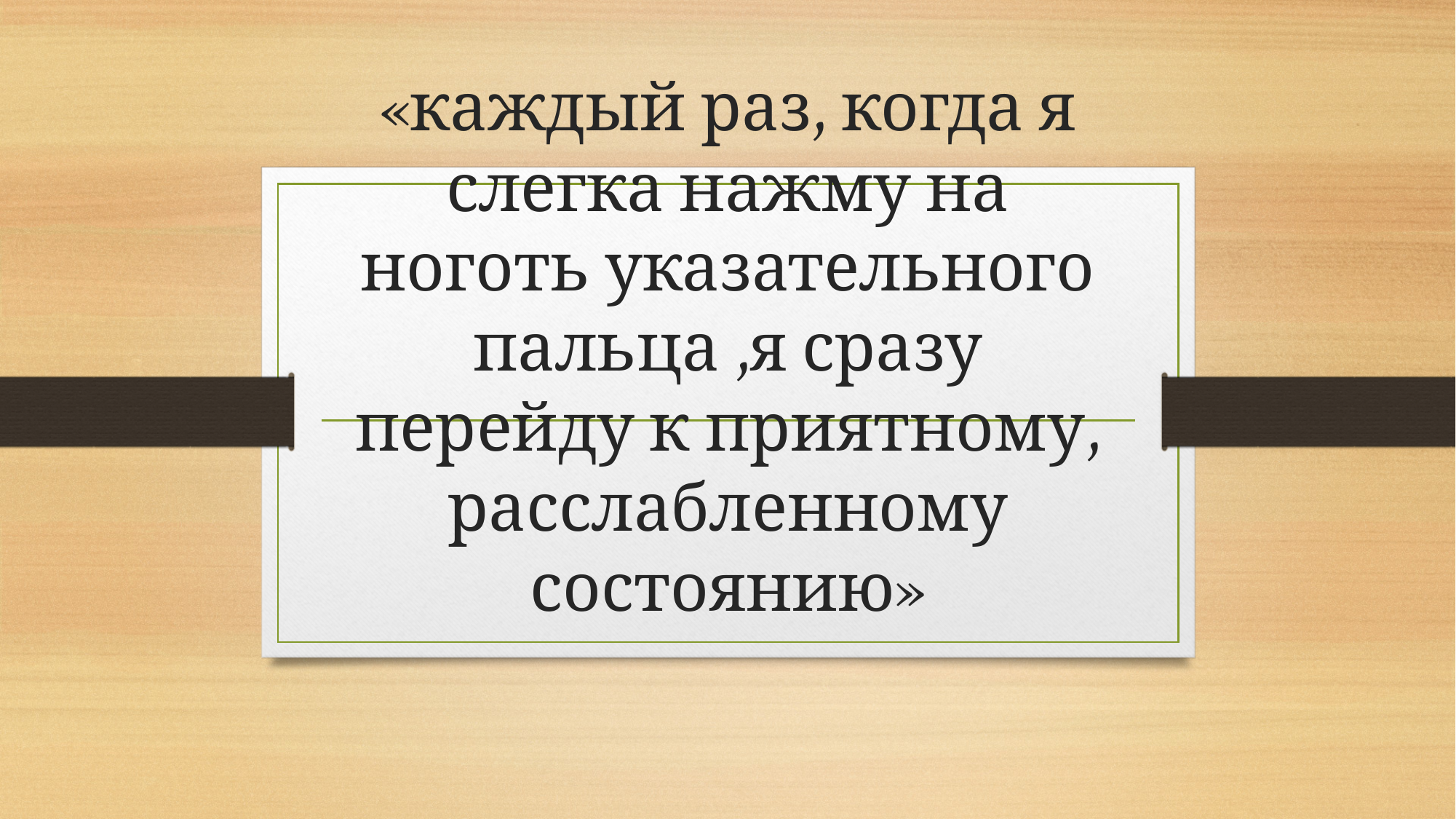

# «каждый раз, когда я слегка нажму на ноготь указательного пальца ,я сразу перейду к приятному, расслабленному состоянию»